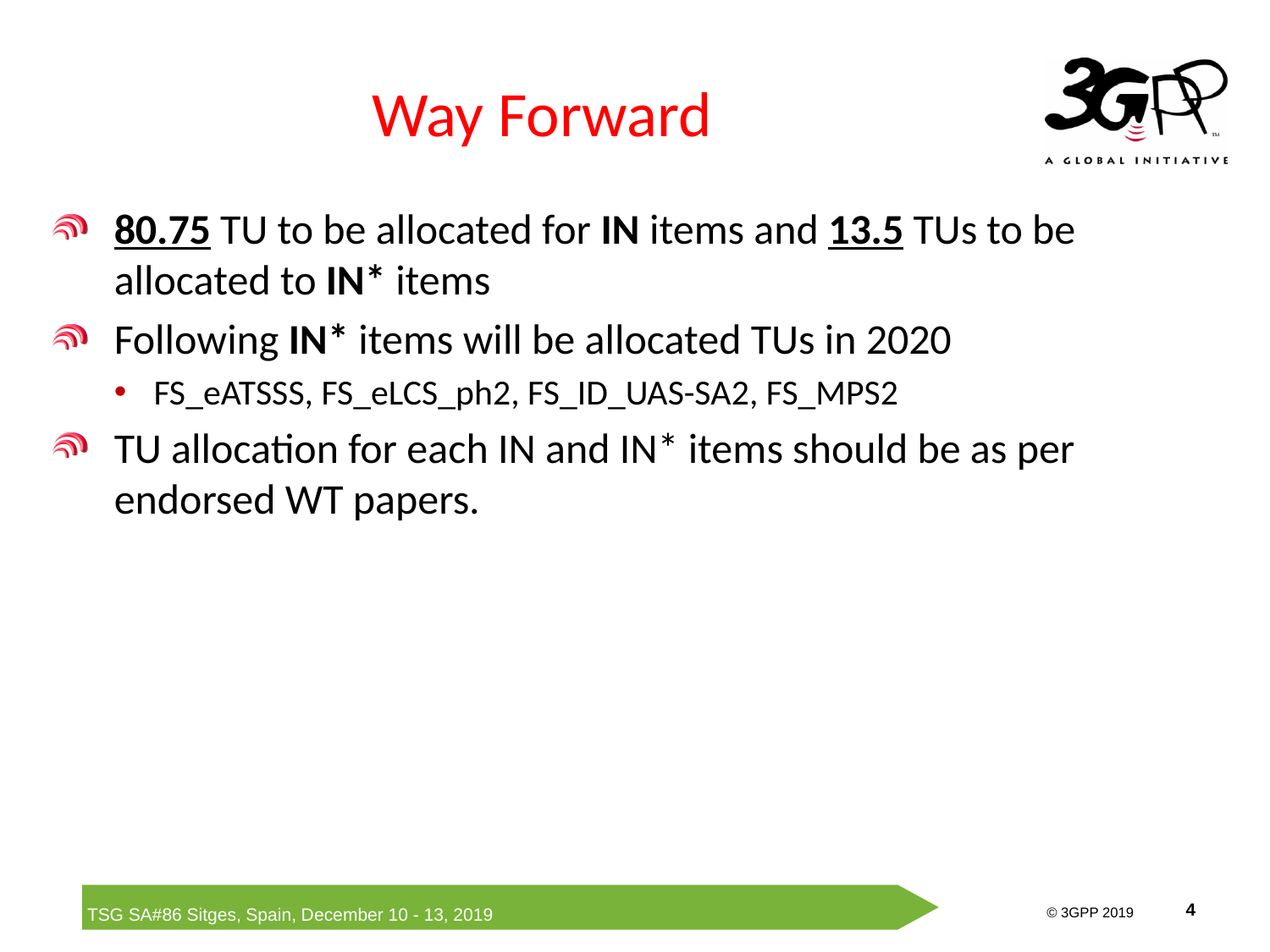

# Way Forward
80.75 TU to be allocated for IN items and 13.5 TUs to be allocated to IN* items
Following IN* items will be allocated TUs in 2020
FS_eATSSS, FS_eLCS_ph2, FS_ID_UAS-SA2, FS_MPS2
TU allocation for each IN and IN* items should be as per endorsed WT papers.